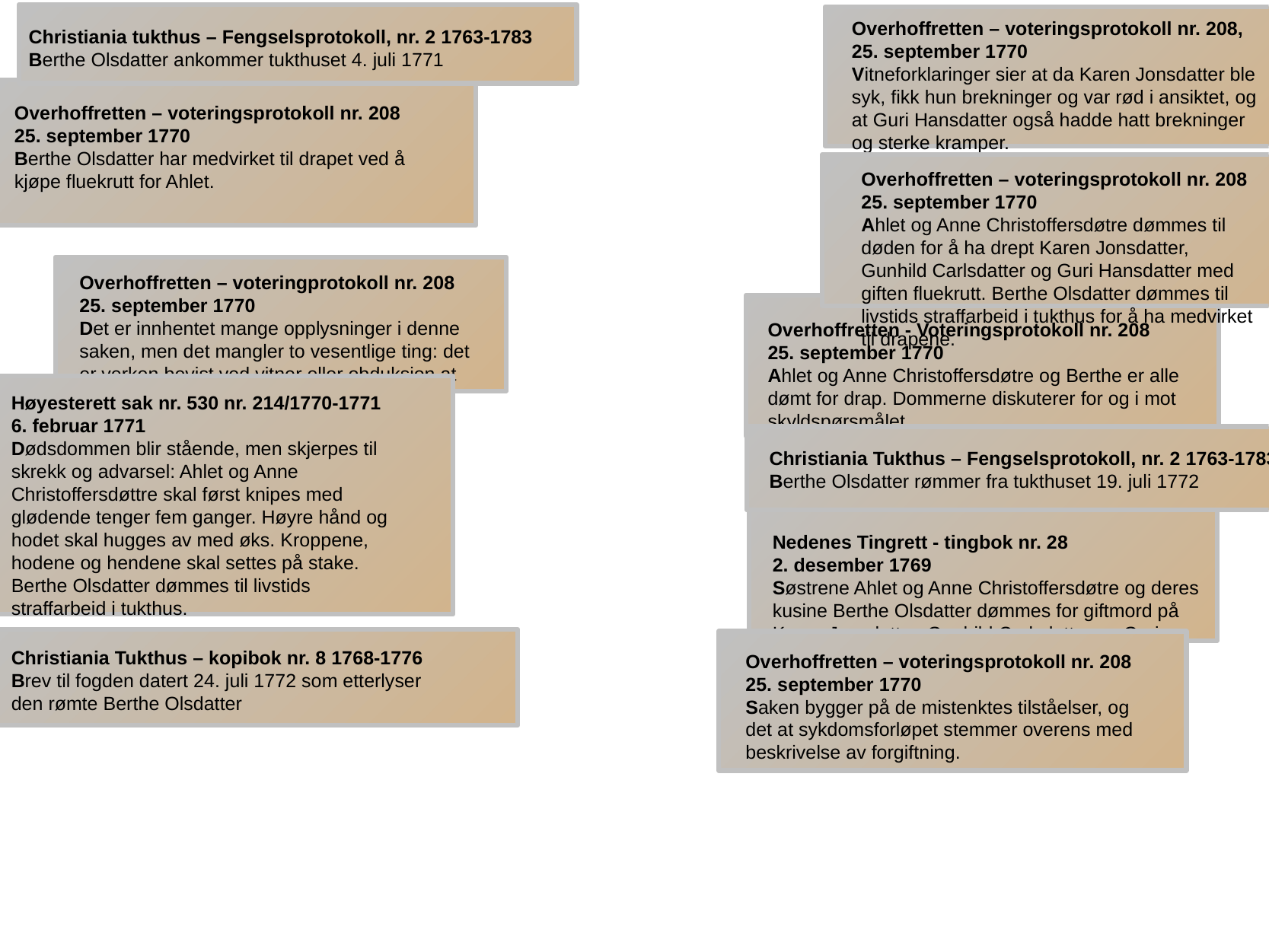

Christiania tukthus – Fengselsprotokoll, nr. 2 1763-1783
Berthe Olsdatter ankommer tukthuset 4. juli 1771

Overhoffretten – voteringsprotokoll nr. 208,
25. september 1770
Vitneforklaringer sier at da Karen Jonsdatter ble syk, fikk hun brekninger og var rød i ansiktet, og at Guri Hansdatter også hadde hatt brekninger og sterke kramper.

Overhoffretten – voteringsprotokoll nr. 208
25. september 1770
Berthe Olsdatter har medvirket til drapet ved å kjøpe fluekrutt for Ahlet.

Overhoffretten – voteringsprotokoll nr. 208
25. september 1770
Ahlet og Anne Christoffersdøtre dømmes til døden for å ha drept Karen Jonsdatter, Gunhild Carlsdatter og Guri Hansdatter med giften fluekrutt. Berthe Olsdatter dømmes til livstids straffarbeid i tukthus for å ha medvirket til drapene.

Overhoffretten – voteringprotokoll nr. 208
25. september 1770
Det er innhentet mange opplysninger i denne saken, men det mangler to vesentlige ting: det er verken bevist ved vitner eller obduksjon at de avdøde kvinnene virkelig døde av forgiftning.

Overhoffretten - Voteringsprotokoll nr. 208
25. september 1770
Ahlet og Anne Christoffersdøtre og Berthe er alle dømt for drap. Dommerne diskuterer for og i mot skyldspørsmålet.

Høyesterett sak nr. 530 nr. 214/1770-1771
6. februar 1771
Dødsdommen blir stående, men skjerpes til skrekk og advarsel: Ahlet og Anne Christoffersdøttre skal først knipes med glødende tenger fem ganger. Høyre hånd og hodet skal hugges av med øks. Kroppene, hodene og hendene skal settes på stake.
Berthe Olsdatter dømmes til livstids straffarbeid i tukthus.

Christiania Tukthus – Fengselsprotokoll, nr. 2 1763-1783
Berthe Olsdatter rømmer fra tukthuset 19. juli 1772

Nedenes Tingrett - tingbok nr. 28
2. desember 1769
Søstrene Ahlet og Anne Christoffersdøtre og deres kusine Berthe Olsdatter dømmes for giftmord på Karen Jonsdatter, Gunhild Carlsdatter og Guri Hansdatter

Christiania Tukthus – kopibok nr. 8 1768-1776
Brev til fogden datert 24. juli 1772 som etterlyser
den rømte Berthe Olsdatter

Overhoffretten – voteringsprotokoll nr. 208
25. september 1770
Saken bygger på de mistenktes tilståelser, og det at sykdomsforløpet stemmer overens med beskrivelse av forgiftning.